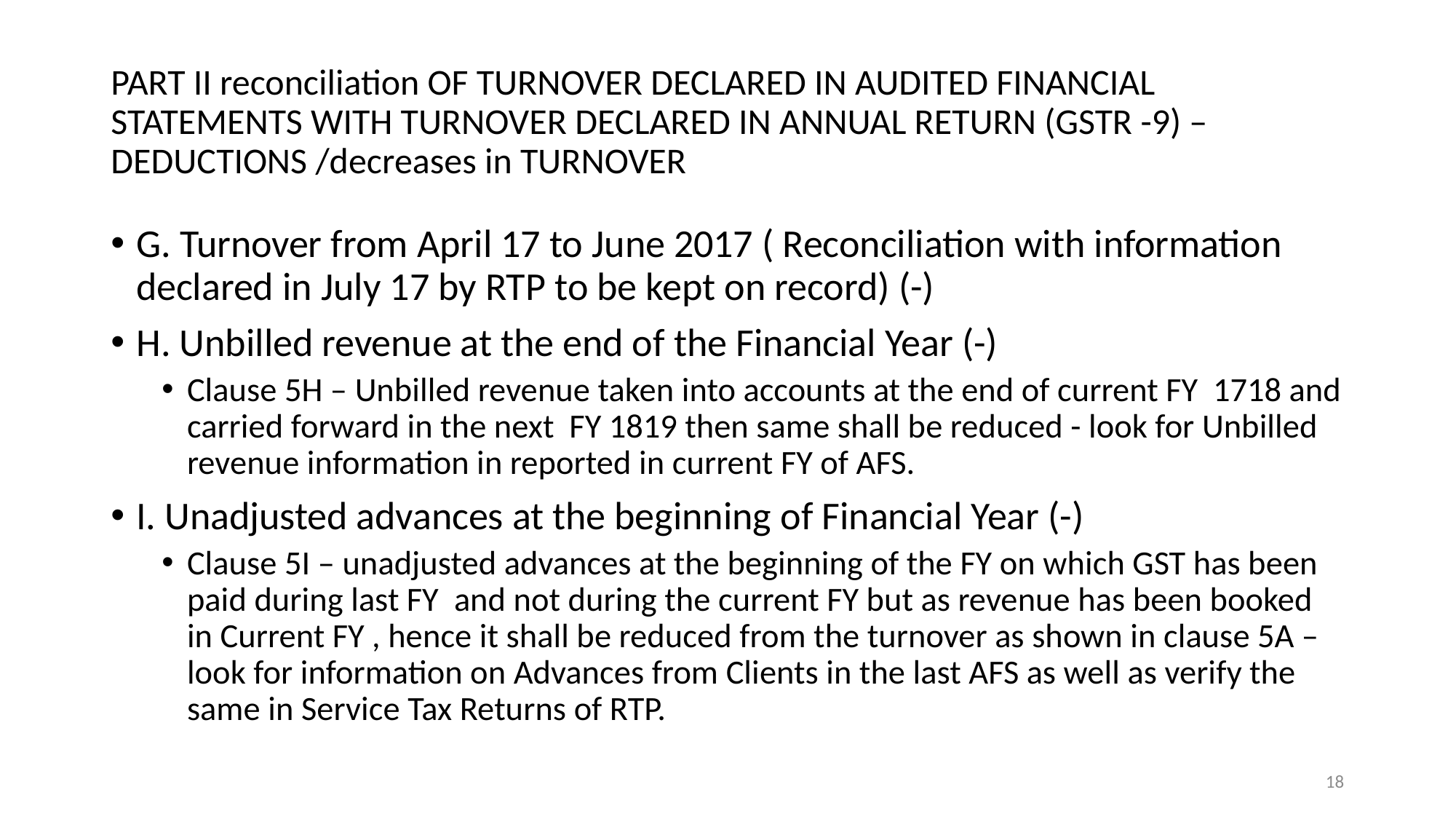

# PART II reconciliation OF TURNOVER DECLARED IN AUDITED FINANCIAL  STATEMENTS WITH TURNOVER DECLARED IN ANNUAL RETURN (GSTR -9) – DEDUCTIONS /decreases in TURNOVER
G. Turnover from April 17 to June 2017 ( Reconciliation with information declared in July 17 by RTP to be kept on record) (-)
H. Unbilled revenue at the end of the Financial Year (-)
Clause 5H – Unbilled revenue taken into accounts at the end of current FY  1718 and carried forward in the next  FY 1819 then same shall be reduced - look for Unbilled revenue information in reported in current FY of AFS.
I. Unadjusted advances at the beginning of Financial Year (-)
Clause 5I – unadjusted advances at the beginning of the FY on which GST has been paid during last FY  and not during the current FY but as revenue has been booked in Current FY , hence it shall be reduced from the turnover as shown in clause 5A – look for information on Advances from Clients in the last AFS as well as verify the same in Service Tax Returns of RTP.
18